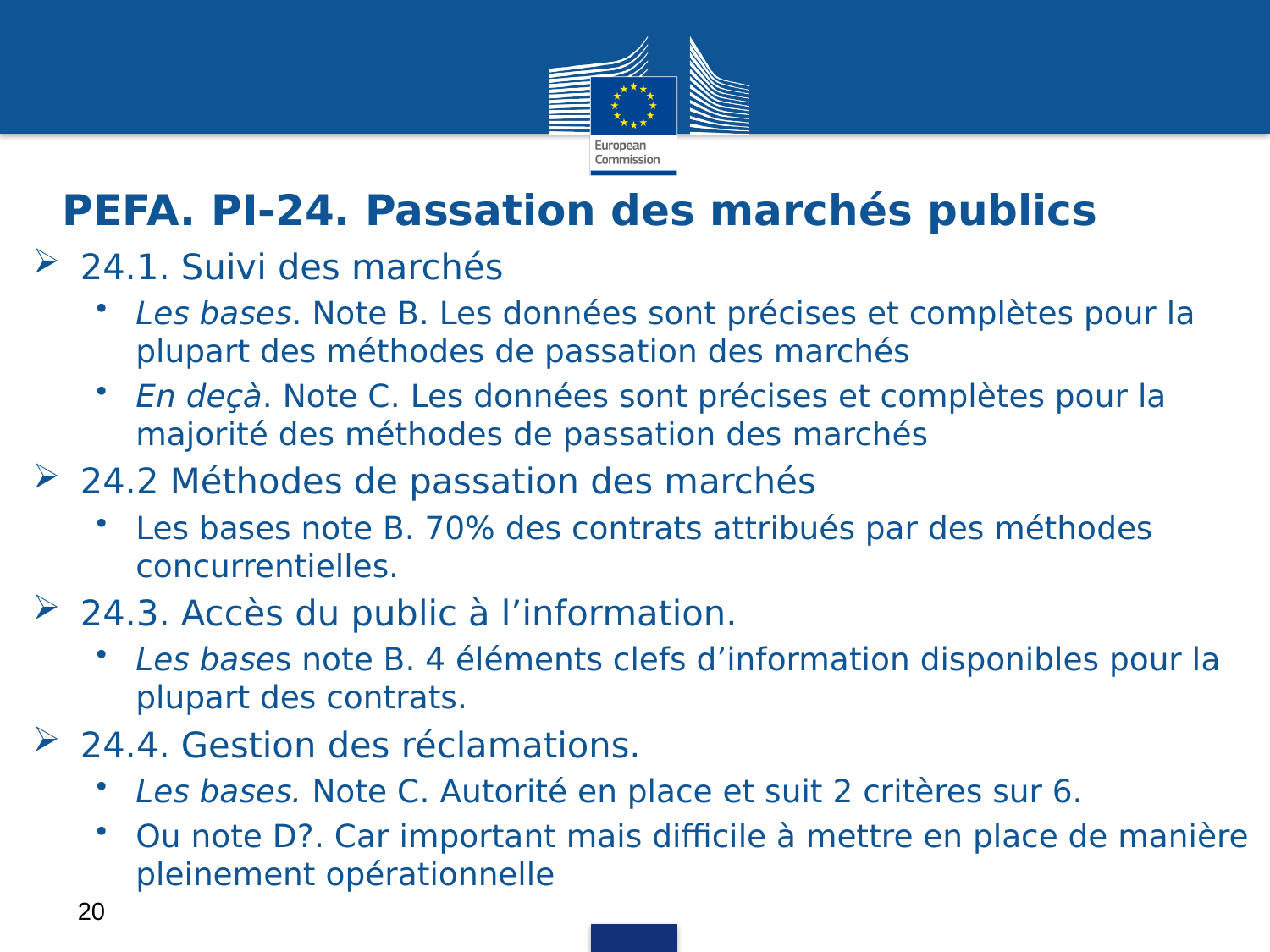

# PEFA. PI-24. Passation des marchés publics
24.1. Suivi des marchés
Les bases. Note B. Les données sont précises et complètes pour la plupart des méthodes de passation des marchés
En deçà. Note C. Les données sont précises et complètes pour la majorité des méthodes de passation des marchés
24.2 Méthodes de passation des marchés
Les bases note B. 70% des contrats attribués par des méthodes concurrentielles.
24.3. Accès du public à l’information.
Les bases note B. 4 éléments clefs d’information disponibles pour la plupart des contrats.
24.4. Gestion des réclamations.
Les bases. Note C. Autorité en place et suit 2 critères sur 6.
Ou note D?. Car important mais difficile à mettre en place de manière pleinement opérationnelle
20